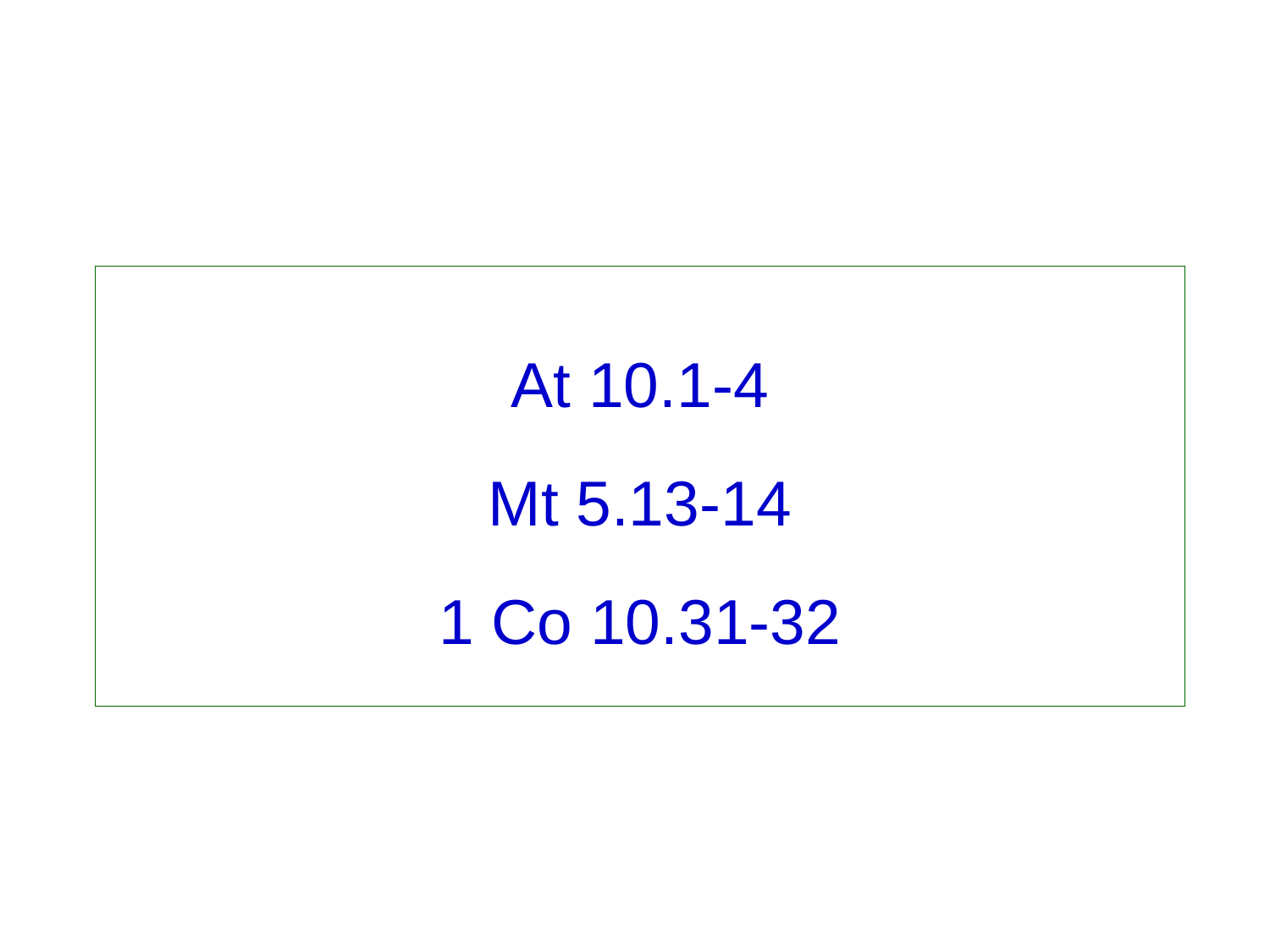

At 10.1-4

Mt 5.13-14

1 Co 10.31-32